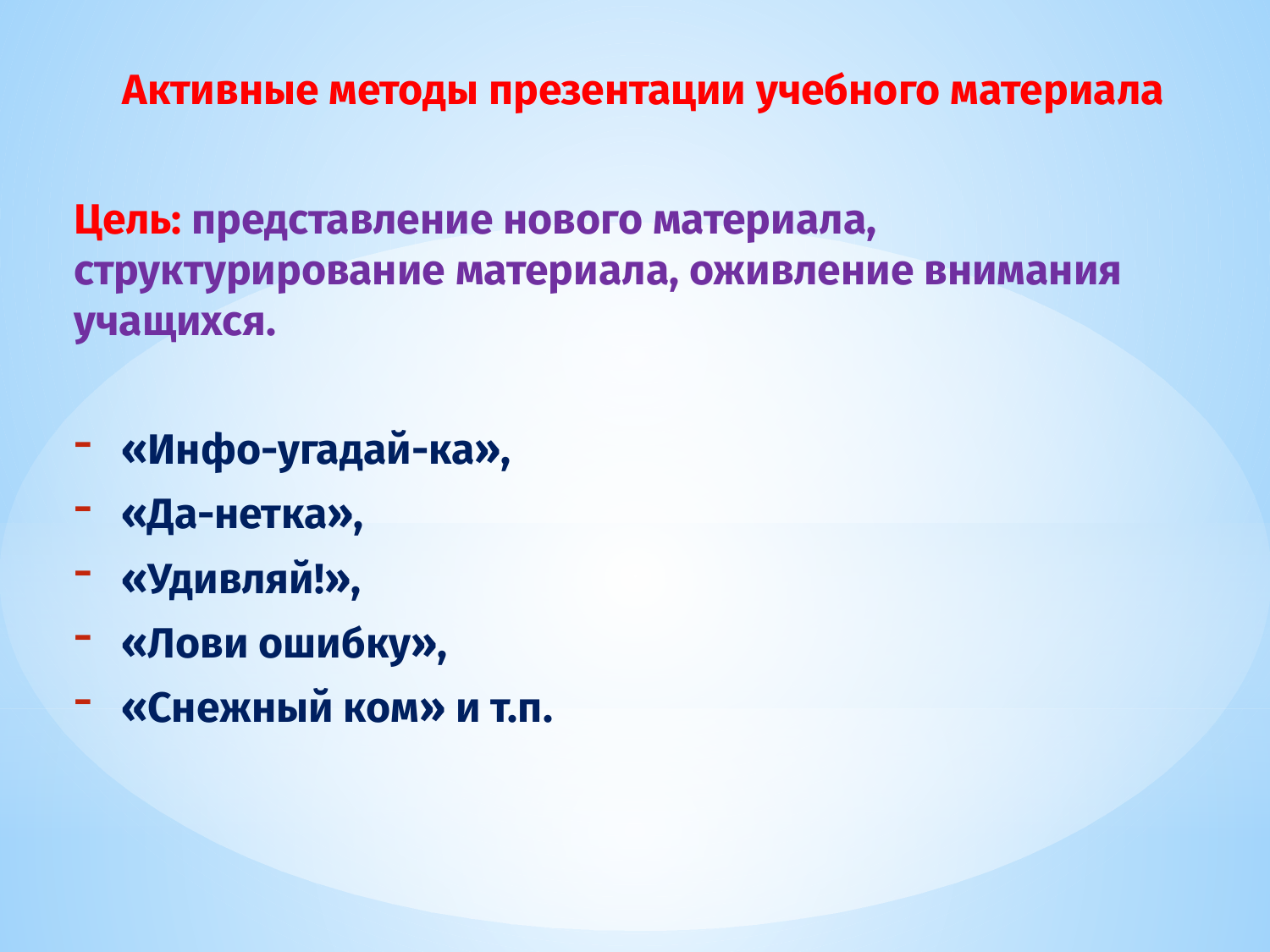

Активные методы презентации учебного материала

Цель: представление нового материала, структурирование материала, оживление внимания учащихся.

«Инфо-угадай-ка»,
«Да-нетка»,
«Удивляй!»,
«Лови ошибку»,
«Снежный ком» и т.п.